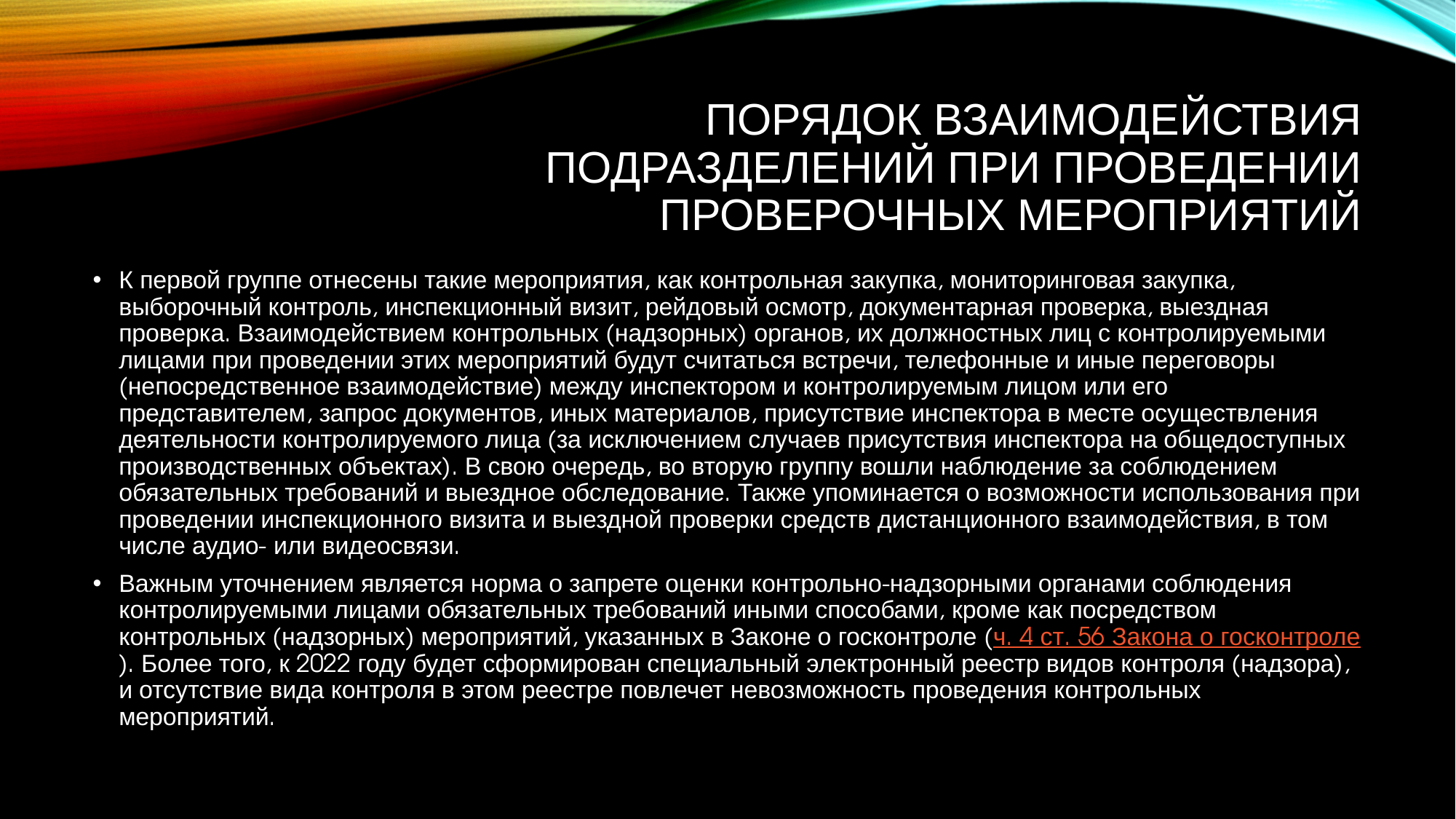

# Порядок взаимодействия подразделений при проведении проверочных мероприятий
К первой группе отнесены такие мероприятия, как контрольная закупка, мониторинговая закупка, выборочный контроль, инспекционный визит, рейдовый осмотр, документарная проверка, выездная проверка. Взаимодействием контрольных (надзорных) органов, их должностных лиц с контролируемыми лицами при проведении этих мероприятий будут считаться встречи, телефонные и иные переговоры (непосредственное взаимодействие) между инспектором и контролируемым лицом или его представителем, запрос документов, иных материалов, присутствие инспектора в месте осуществления деятельности контролируемого лица (за исключением случаев присутствия инспектора на общедоступных производственных объектах). В свою очередь, во вторую группу вошли наблюдение за соблюдением обязательных требований и выездное обследование. Также упоминается о возможности использования при проведении инспекционного визита и выездной проверки средств дистанционного взаимодействия, в том числе аудио- или видеосвязи.
Важным уточнением является норма о запрете оценки контрольно-надзорными органами соблюдения контролируемыми лицами обязательных требований иными способами, кроме как посредством контрольных (надзорных) мероприятий, указанных в Законе о госконтроле (ч. 4 ст. 56 Закона о госконтроле). Более того, к 2022 году будет сформирован специальный электронный реестр видов контроля (надзора), и отсутствие вида контроля в этом реестре повлечет невозможность проведения контрольных мероприятий.